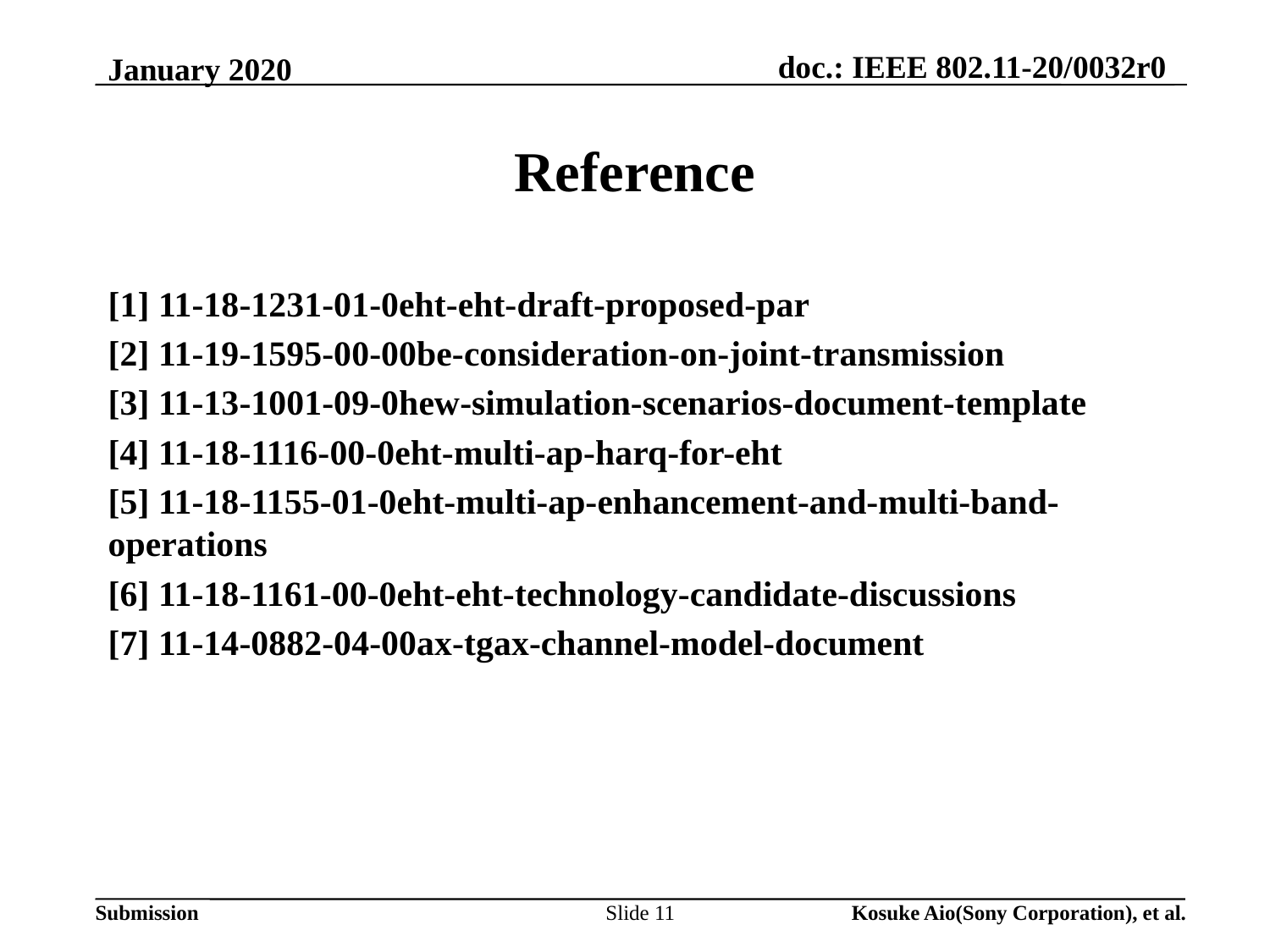

# Reference
[1] 11-18-1231-01-0eht-eht-draft-proposed-par
[2] 11-19-1595-00-00be-consideration-on-joint-transmission
[3] 11-13-1001-09-0hew-simulation-scenarios-document-template
[4] 11-18-1116-00-0eht-multi-ap-harq-for-eht
[5] 11-18-1155-01-0eht-multi-ap-enhancement-and-multi-band-operations
[6] 11-18-1161-00-0eht-eht-technology-candidate-discussions
[7] 11-14-0882-04-00ax-tgax-channel-model-document
Slide 11
Kosuke Aio(Sony Corporation), et al.